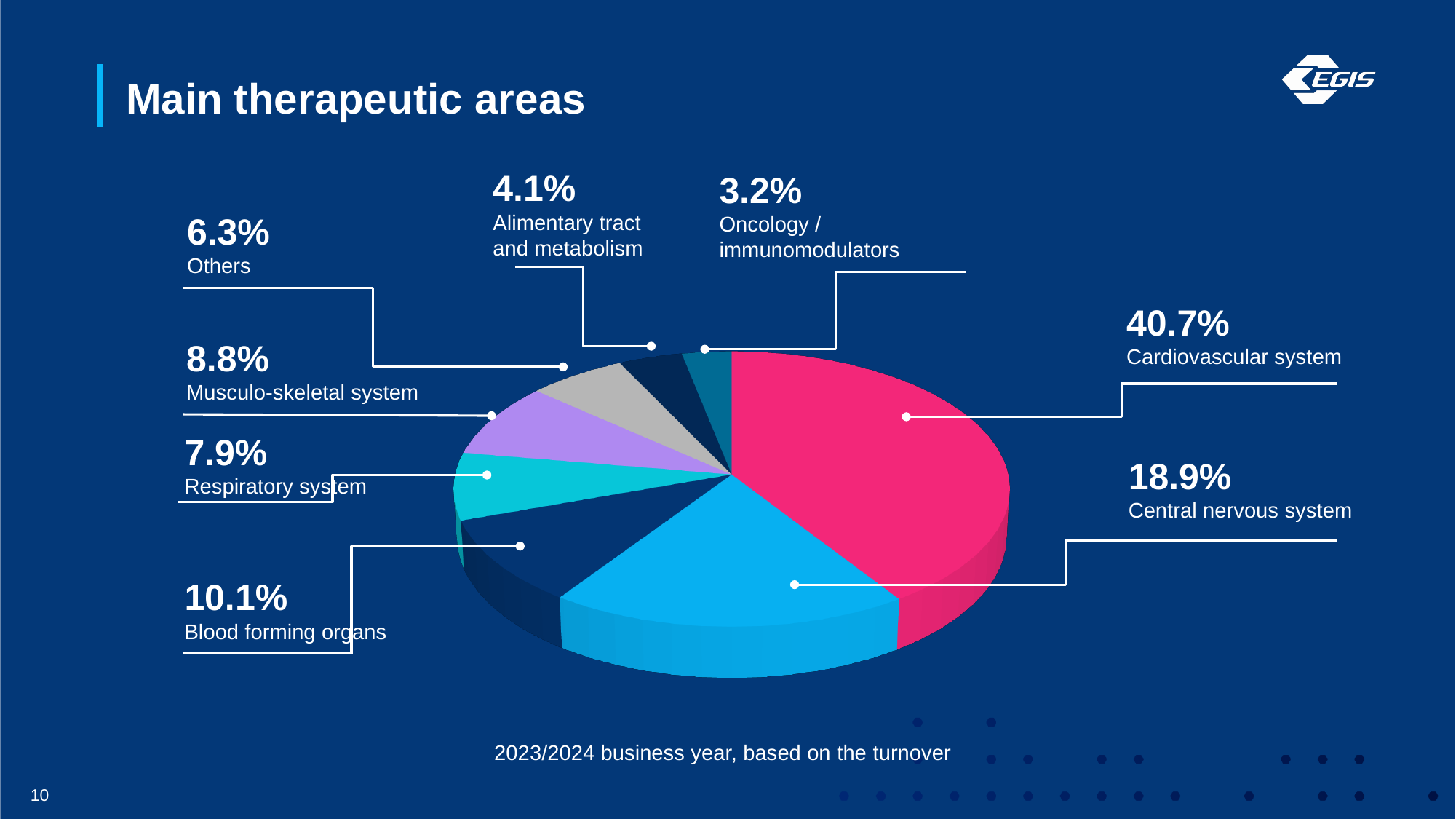

Main therapeutic areas
4.1%
Alimentary tract
and metabolism
3.2%
Oncology / immunomodulators
6.3%
Others
40.7%
Cardiovascular system

[unsupported chart]

8.8%
Musculo-skeletal system
7.9%
Respiratory system
18.9%
Central nervous system
10.1%
Blood forming organs

2023/2024 business year, based on the turnover